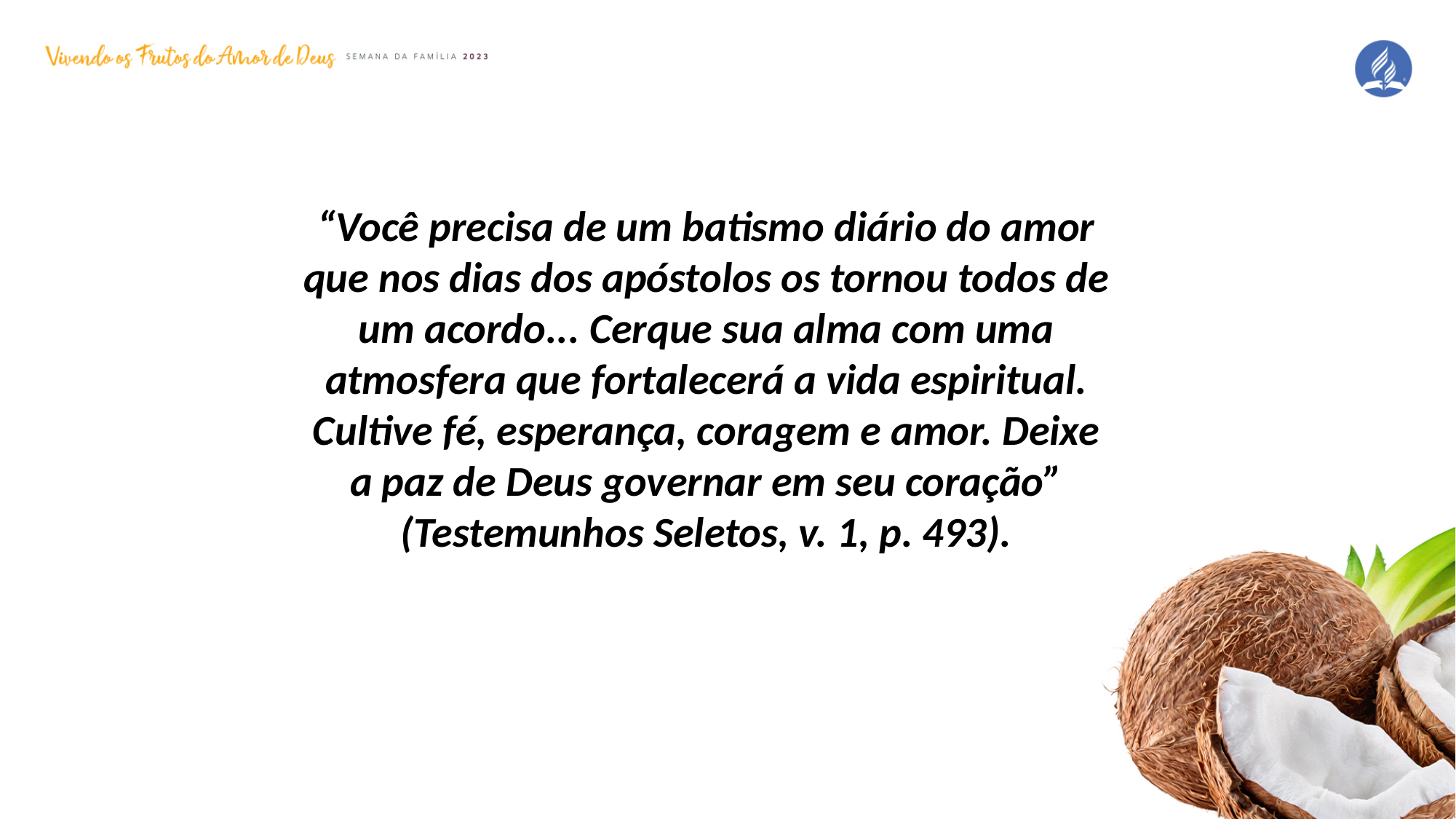

“Você precisa de um batismo diário do amor que nos dias dos apóstolos os tornou todos de um acordo... Cerque sua alma com uma atmosfera que fortalecerá a vida espiritual. Cultive fé, esperança, coragem e amor. Deixe a paz de Deus governar em seu coração” (Testemunhos Seletos, v. 1, p. 493).